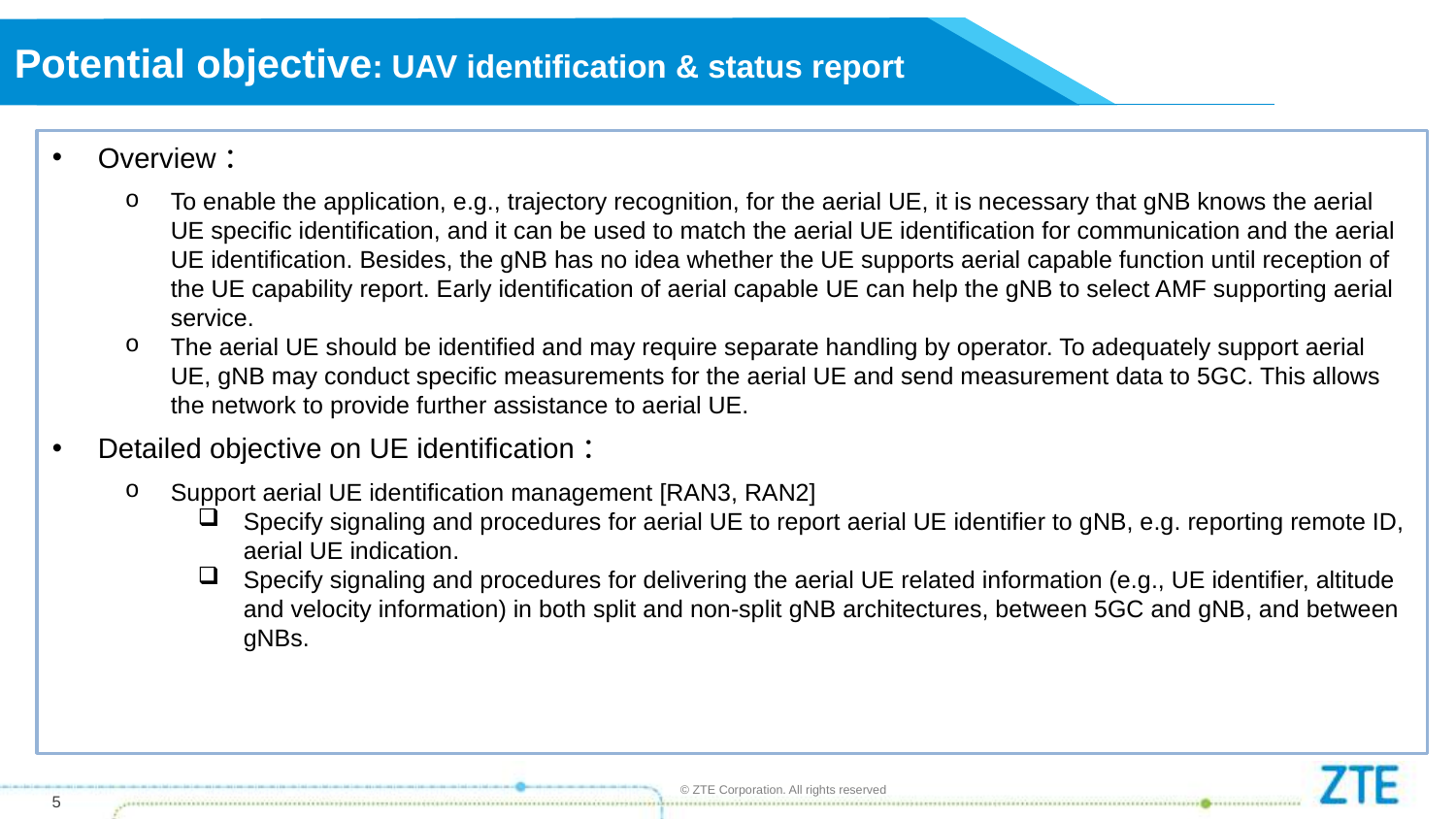

Potential objective: UAV identification & status report

Overview：
To enable the application, e.g., trajectory recognition, for the aerial UE, it is necessary that gNB knows the aerial UE specific identification, and it can be used to match the aerial UE identification for communication and the aerial UE identification. Besides, the gNB has no idea whether the UE supports aerial capable function until reception of the UE capability report. Early identification of aerial capable UE can help the gNB to select AMF supporting aerial service.
The aerial UE should be identified and may require separate handling by operator. To adequately support aerial UE, gNB may conduct specific measurements for the aerial UE and send measurement data to 5GC. This allows the network to provide further assistance to aerial UE.
Detailed objective on UE identification：
Support aerial UE identification management [RAN3, RAN2]
Specify signaling and procedures for aerial UE to report aerial UE identifier to gNB, e.g. reporting remote ID, aerial UE indication.
Specify signaling and procedures for delivering the aerial UE related information (e.g., UE identifier, altitude and velocity information) in both split and non-split gNB architectures, between 5GC and gNB, and between gNBs.